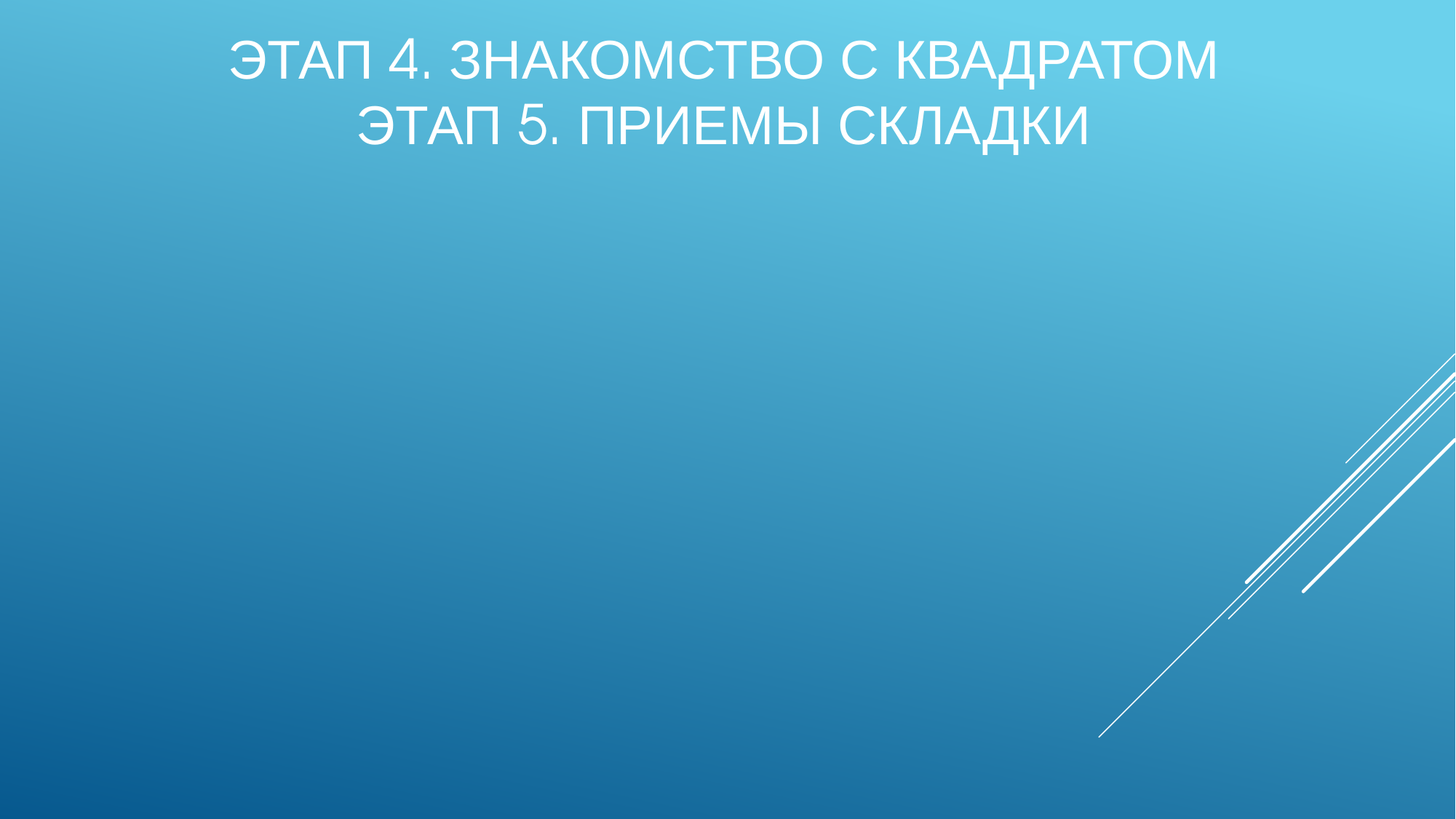

# ЭТАП 4. ЗНАКОМСТВО С КВАДРАТОМ ЭТАП 5. ПРИЕМЫ СКЛАДКИ